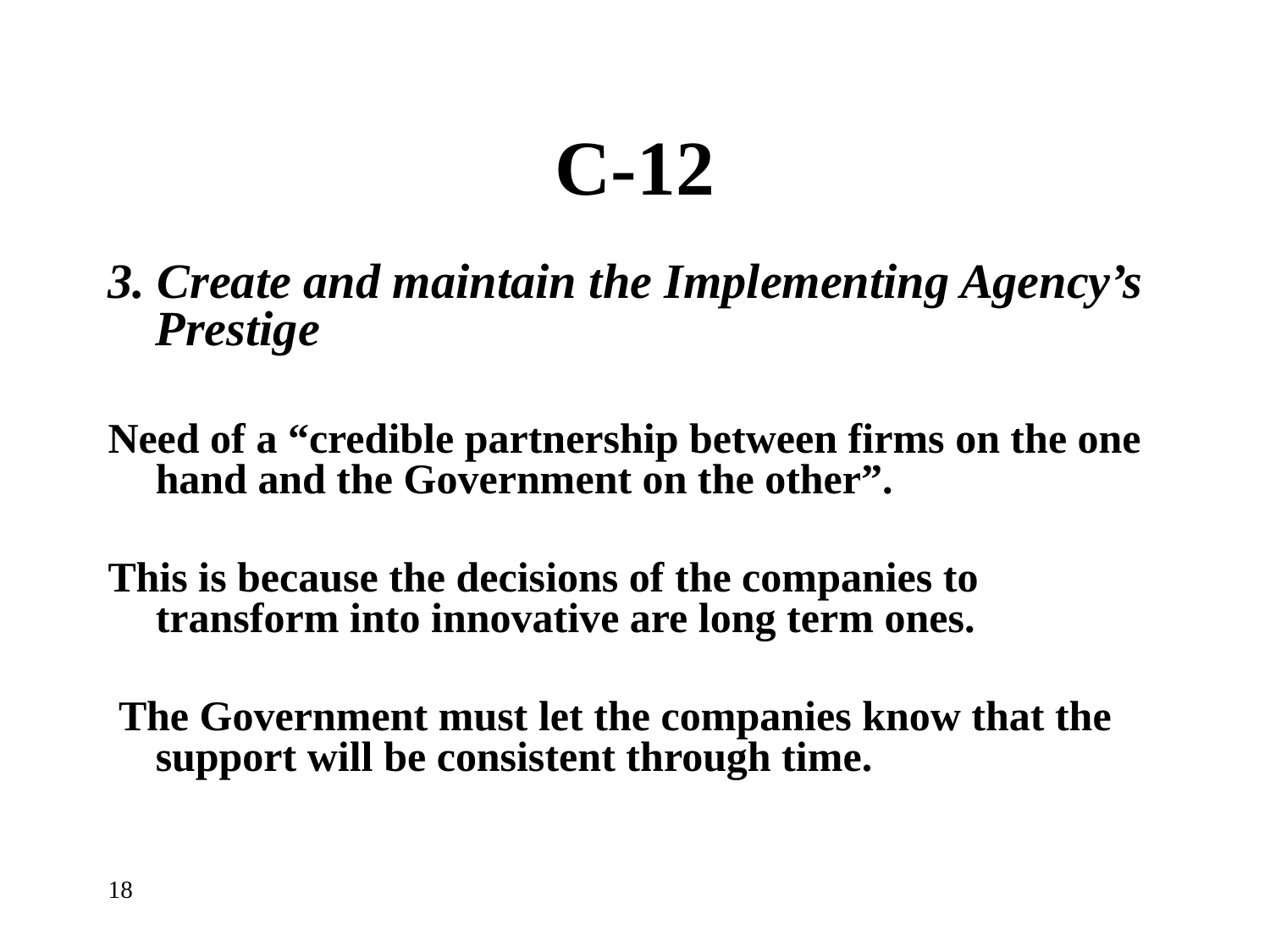

# C-12
3. Create and maintain the Implementing Agency’s Prestige

Need of a “credible partnership between firms on the one hand and the Government on the other”.

This is because the decisions of the companies to transform into innovative are long term ones.

 The Government must let the companies know that the support will be consistent through time.

18